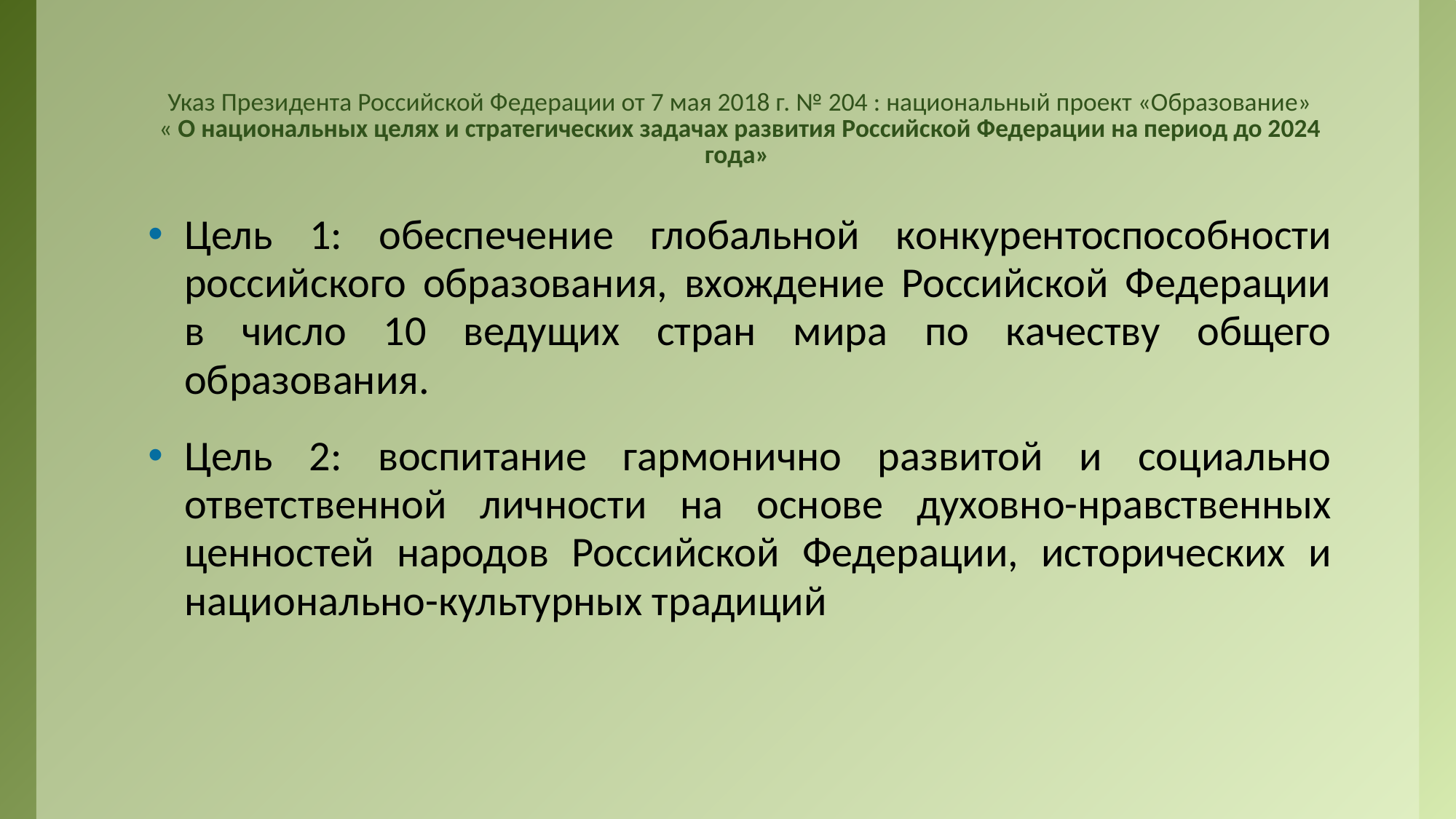

# Указ Президента Российской Федерации от 7 мая 2018 г. № 204 : национальный проект «Образование» « О национальных целях и стратегических задачах развития Российской Федерации на период до 2024 года»
Цель 1: обеспечение глобальной конкурентоспособности российского образования, вхождение Российской Федерации в число 10 ведущих стран мира по качеству общего образования.
Цель 2: воспитание гармонично развитой и социально ответственной личности на основе духовно-нравственных ценностей народов Российской Федерации, исторических и национально-культурных традиций